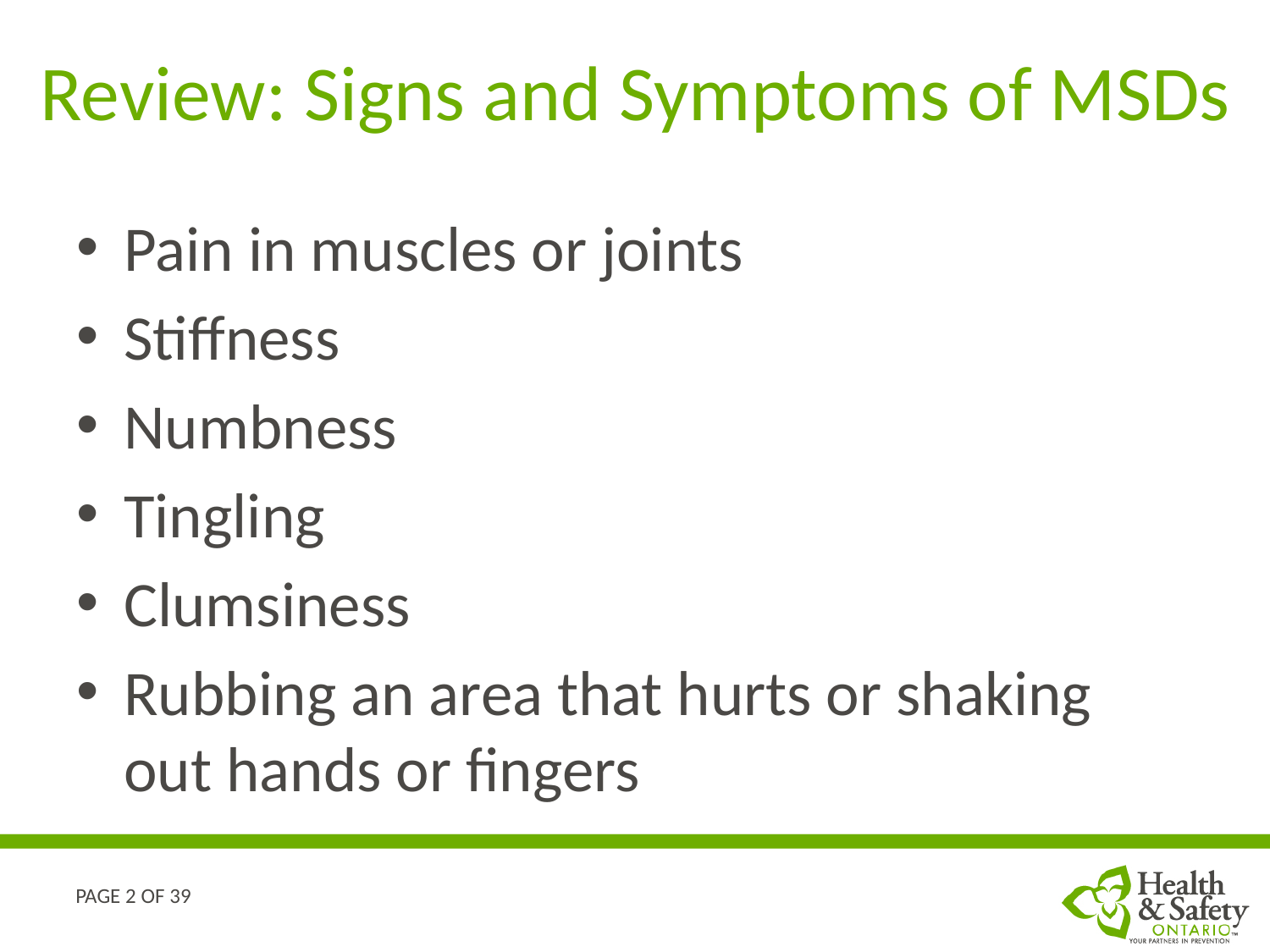

# Review: Signs and Symptoms of MSDs
Pain in muscles or joints
Stiffness
Numbness
Tingling
Clumsiness
Rubbing an area that hurts or shaking out hands or fingers